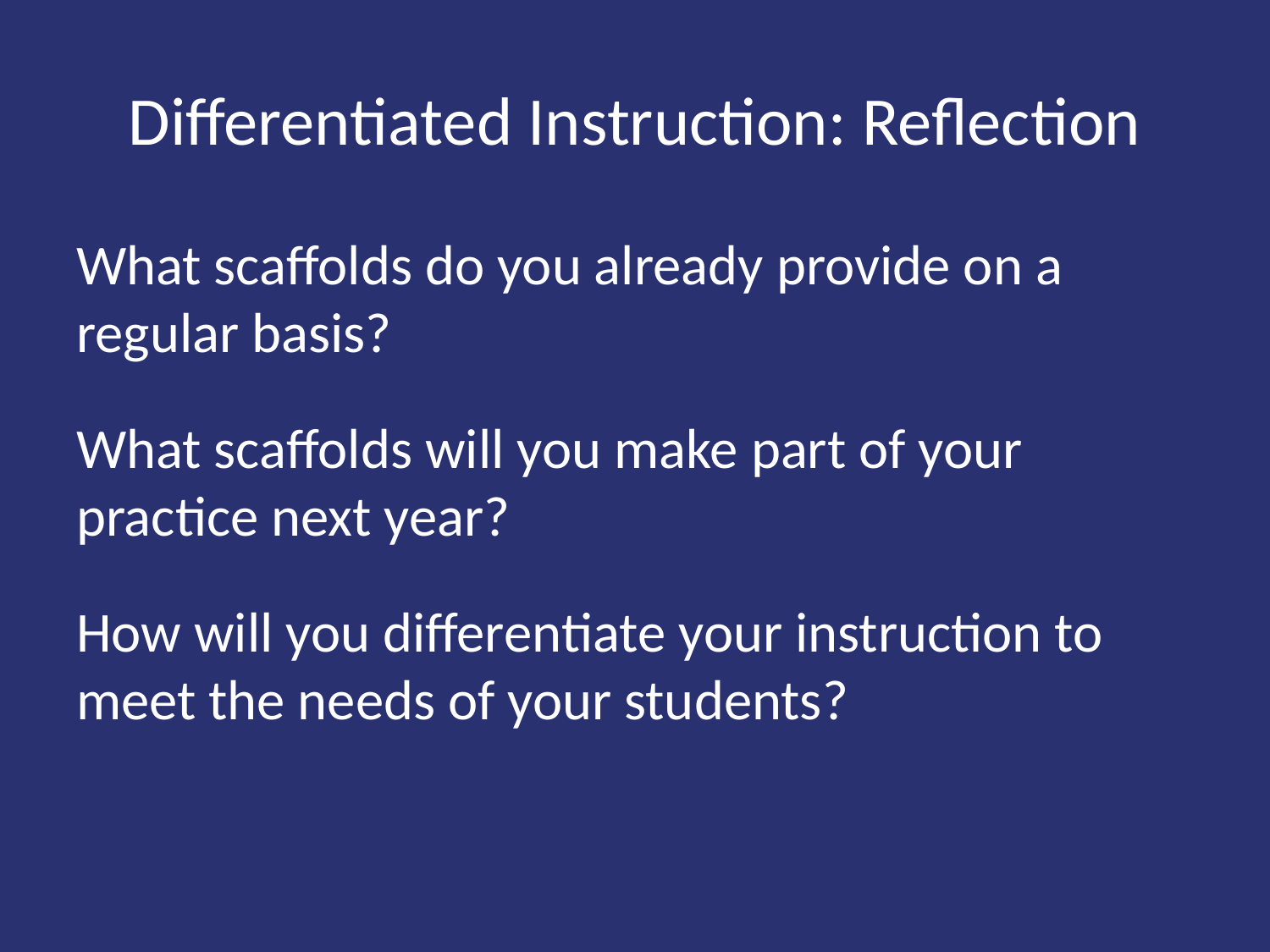

# Differentiated Instruction: Reflection
What scaffolds do you already provide on a regular basis?

What scaffolds will you make part of your practice next year?

How will you differentiate your instruction to meet the needs of your students?